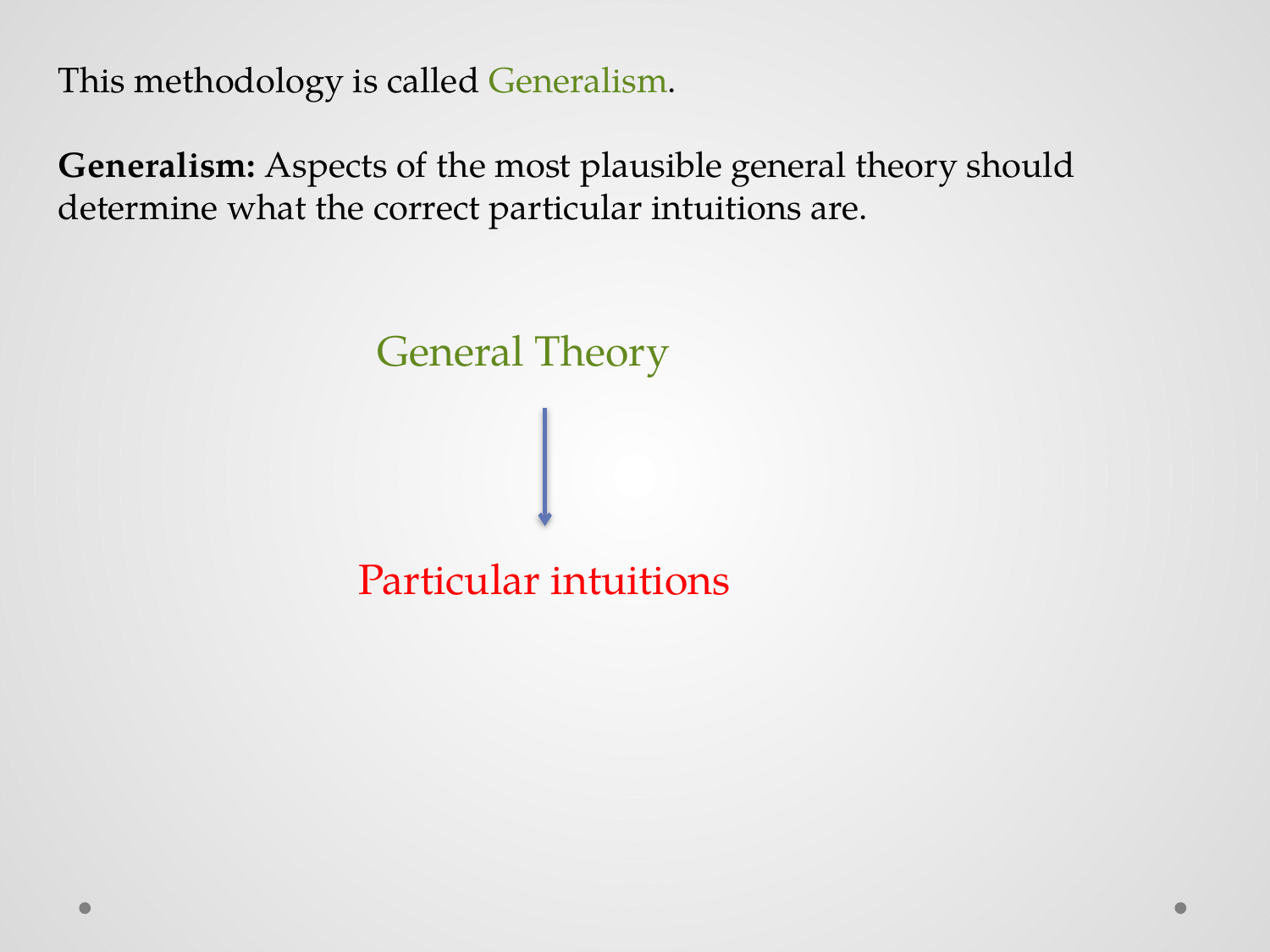

This methodology is called Generalism.

Generalism: Aspects of the most plausible general theory should determine what the correct particular intuitions are.
General Theory
Particular intuitions